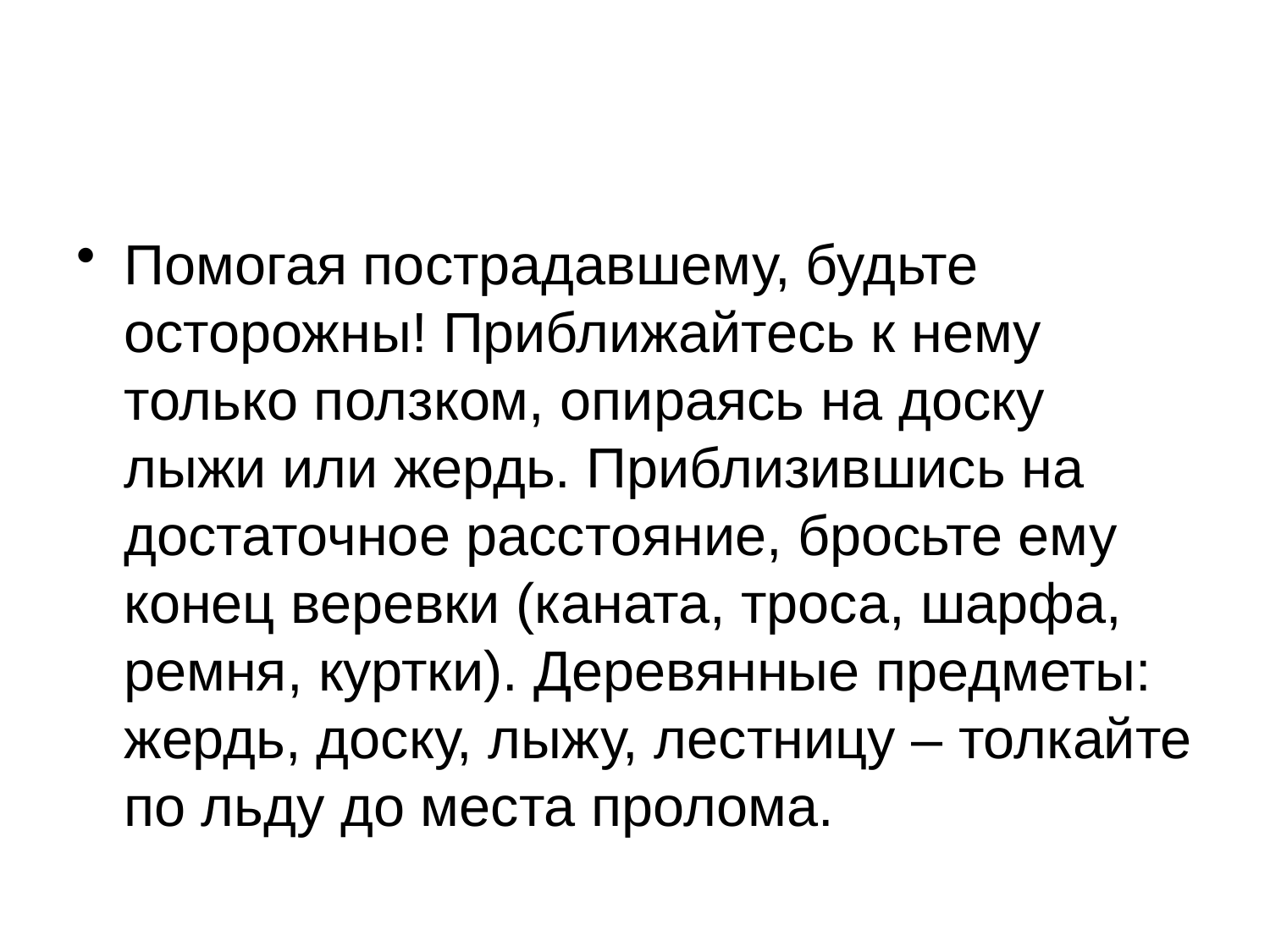

#
Помогая пострадавшему, будьте осторожны! Приближайтесь к нему только ползком, опираясь на доску лыжи или жердь. Приблизившись на достаточное расстояние, бросьте ему конец веревки (каната, троса, шарфа, ремня, куртки). Деревянные предметы: жердь, доску, лыжу, лестницу – толкайте по льду до места пролома.